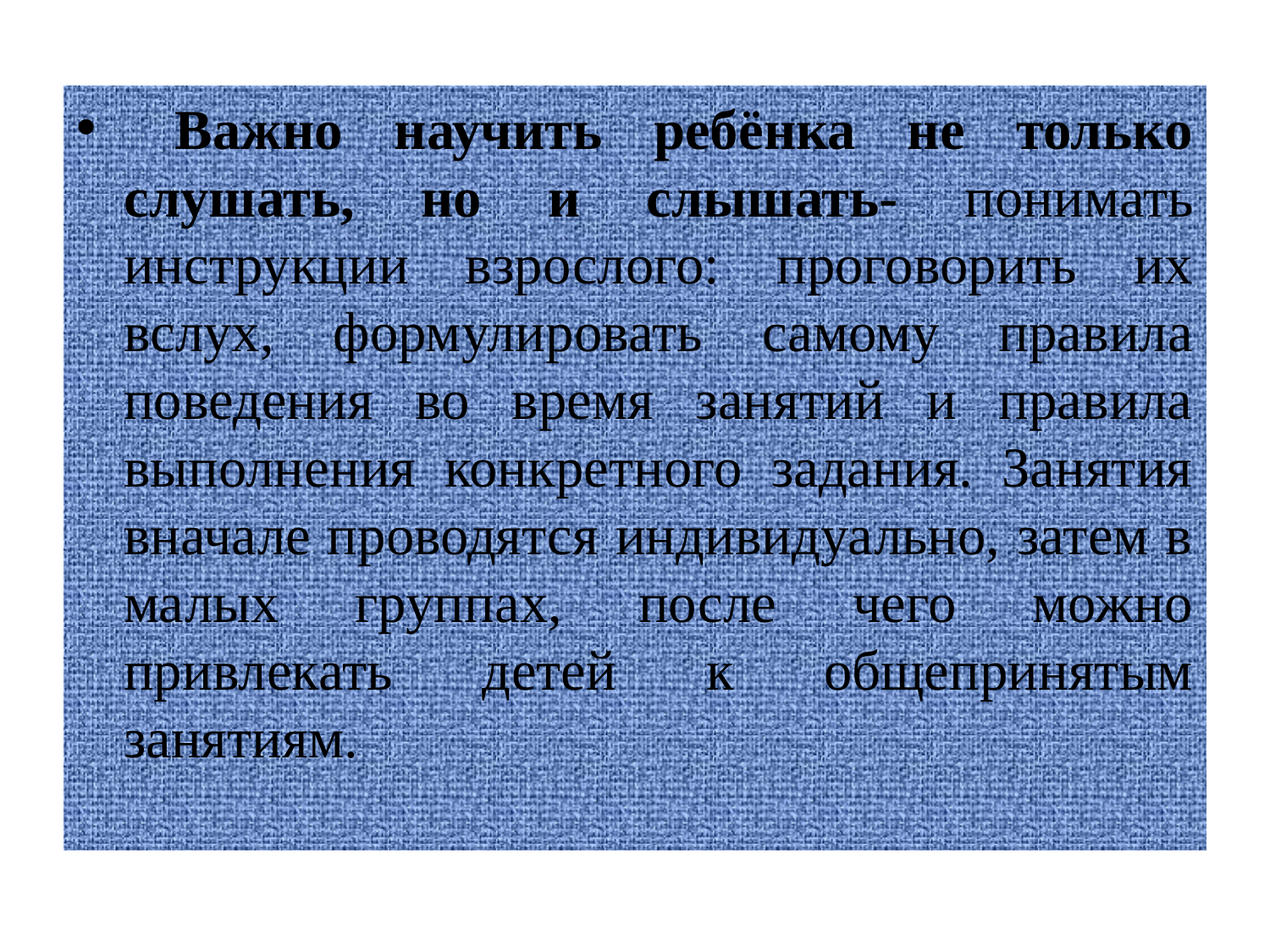

#
 Важно научить ребёнка не только слушать, но и слышать- понимать инструкции взрослого: проговорить их вслух, формулировать самому правила поведения во время занятий и правила выполнения конкретного задания. Занятия вначале проводятся индивидуально, затем в малых группах, после чего можно привлекать детей к общепринятым занятиям.